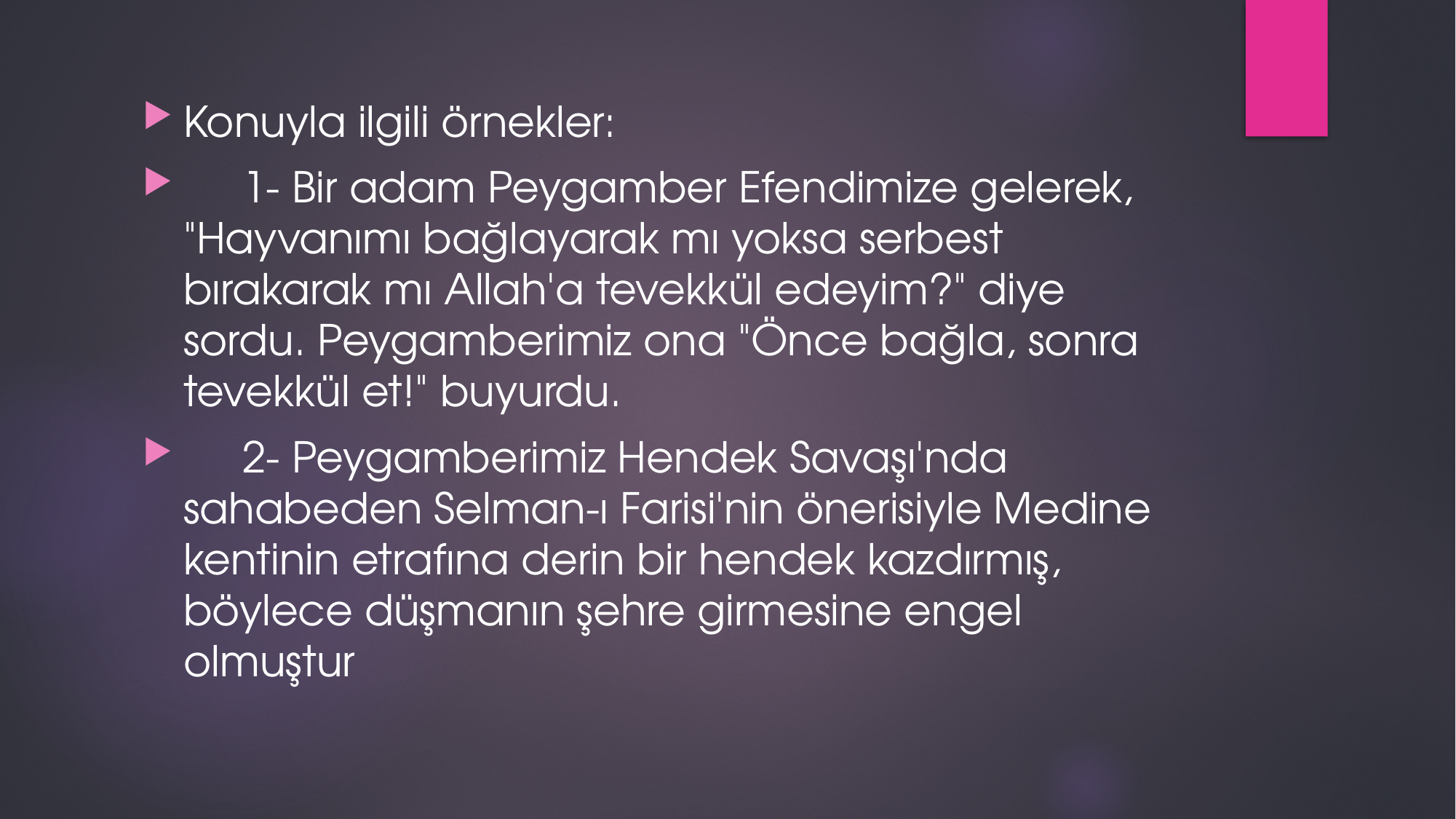

Konuyla ilgili örnekler:
     1- Bir adam Peygamber Efendimize gelerek, "Hayvanımı bağlayarak mı yoksa serbest bırakarak mı Allah'a tevekkül edeyim?" diye sordu. Peygamberimiz ona "Önce bağla, sonra tevekkül et!" buyurdu.
     2- Peygamberimiz Hendek Savaşı'nda sahabeden Selman-ı Farisi'nin önerisiyle Medine kentinin etrafına derin bir hendek kazdırmış, böylece düşmanın şehre girmesine engel olmuştur